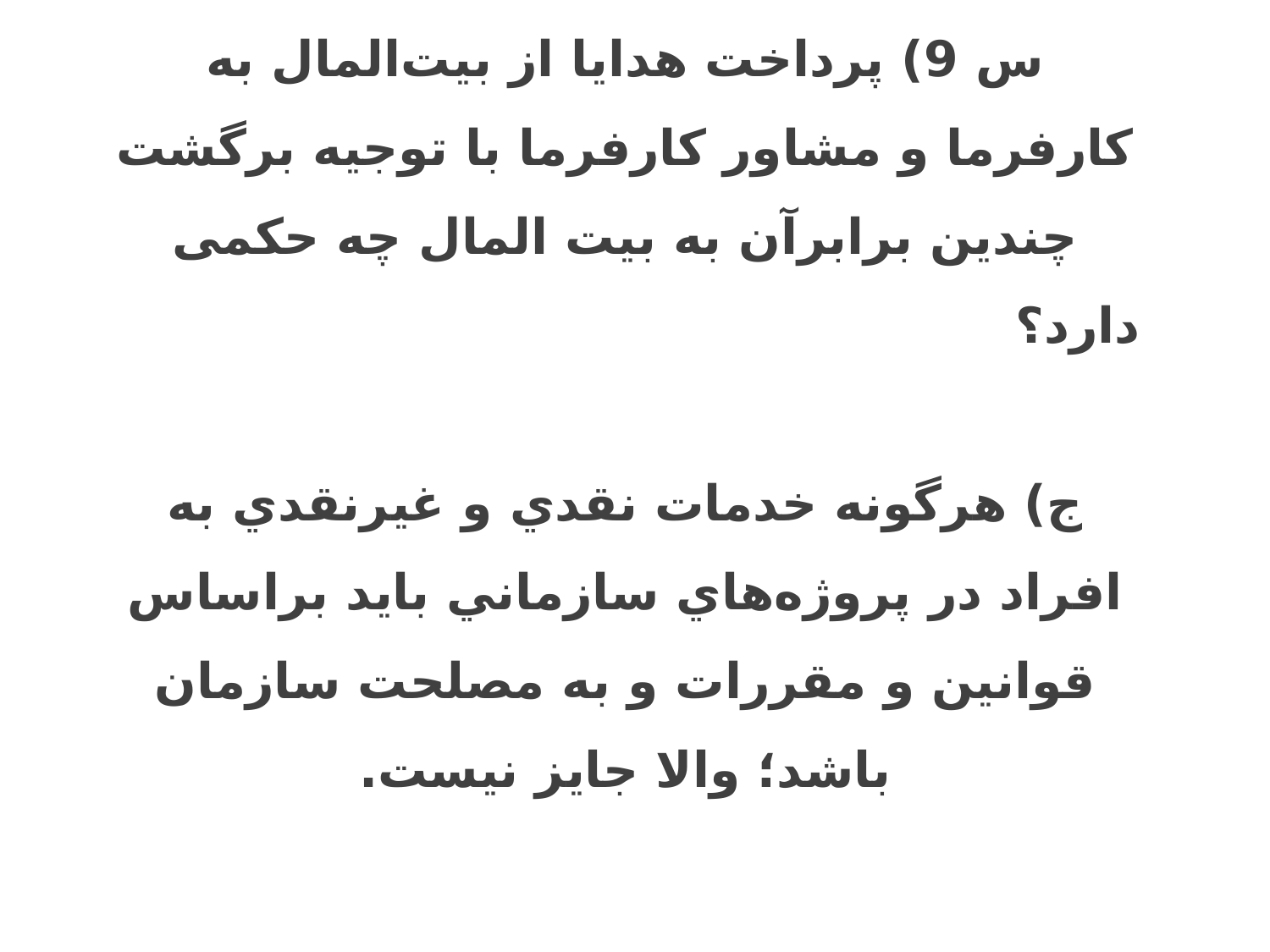

س 9) پرداخت هدایا از بيت‌المال به كارفرما و مشاور كارفرما با توجيه برگشت چندين برابرآن به بیت المال چه حکمی دارد؟                                                                                                                  ج) هرگونه خدمات نقدي و غيرنقدي به افراد در پروژه‌هاي سازماني بايد براساس قوانين و مقررات و به مصلحت سازمان باشد؛ والا جايز نيست.